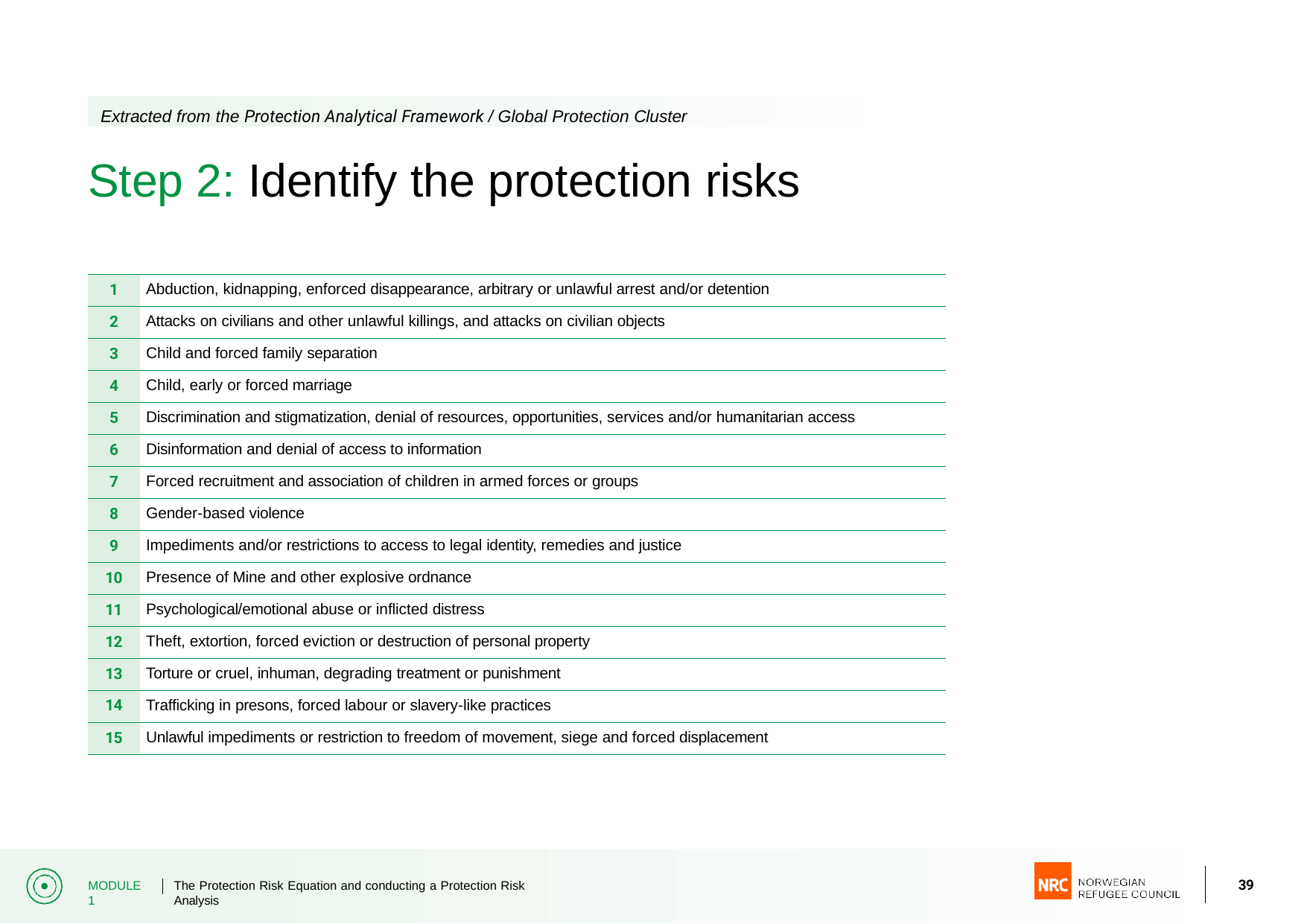

Extracted from the Protection Analytical Framework / Global Protection Cluster
# Step 2: Identify the protection risks
| 1 | Abduction, kidnapping, enforced disappearance, arbitrary or unlawful arrest and/or detention |
| --- | --- |
| 2 | Attacks on civilians and other unlawful killings, and attacks on civilian objects |
| 3 | Child and forced family separation |
| 4 | Child, early or forced marriage |
| 5 | Discrimination and stigmatization, denial of resources, opportunities, services and/or humanitarian access |
| 6 | Disinformation and denial of access to information |
| 7 | Forced recruitment and association of children in armed forces or groups |
| 8 | Gender-based violence |
| 9 | Impediments and/or restrictions to access to legal identity, remedies and justice |
| 10 | Presence of Mine and other explosive ordnance |
| 11 | Psychological/emotional abuse or inflicted distress |
| 12 | Theft, extortion, forced eviction or destruction of personal property |
| 13 | Torture or cruel, inhuman, degrading treatment or punishment |
| 14 | Trafficking in presons, forced labour or slavery-like practices |
| 15 | Unlawful impediments or restriction to freedom of movement, siege and forced displacement |
39
MODULE 1
The Protection Risk Equation and conducting a Protection Risk Analysis